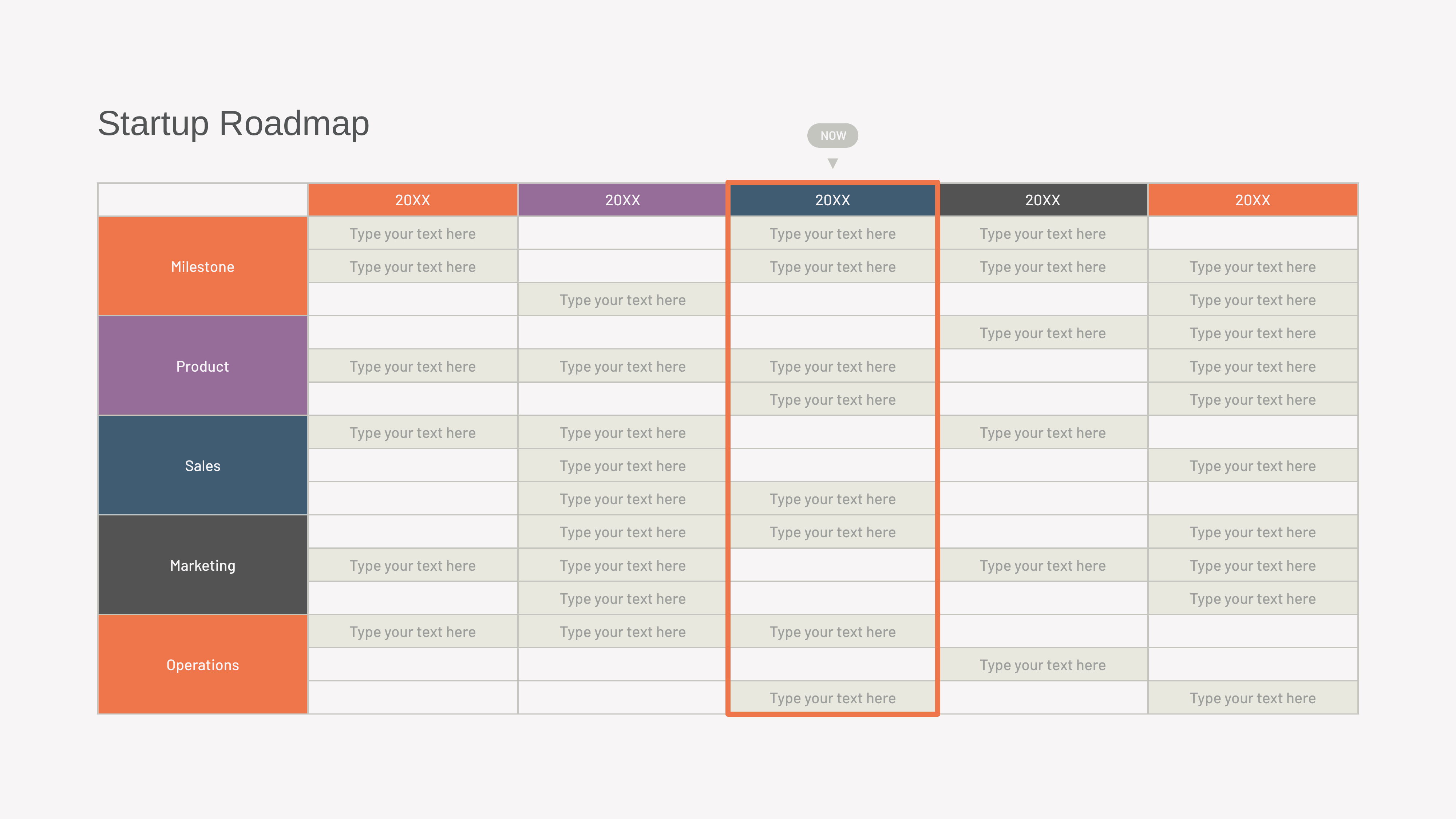

Startup Roadmap

NOW

|  | 20XX | 20XX | 20XX | 20XX | 20XX |
| --- | --- | --- | --- | --- | --- |
| Milestone | Type your text here |  | Type your text here | Type your text here |  |
|  | Type your text here |  | Type your text here | Type your text here | Type your text here |
|  |  | Type your text here |  |  | Type your text here |
| Product |  |  |  | Type your text here | Type your text here |
|  | Type your text here | Type your text here | Type your text here |  | Type your text here |
|  |  |  | Type your text here |  | Type your text here |
| Sales | Type your text here | Type your text here |  | Type your text here |  |
|  |  | Type your text here |  |  | Type your text here |
|  |  | Type your text here | Type your text here |  |  |
| Marketing |  | Type your text here | Type your text here |  | Type your text here |
|  | Type your text here | Type your text here |  | Type your text here | Type your text here |
|  |  | Type your text here |  |  | Type your text here |
| Operations | Type your text here | Type your text here | Type your text here |  |  |
|  |  |  |  | Type your text here |  |
|  |  |  | Type your text here |  | Type your text here |